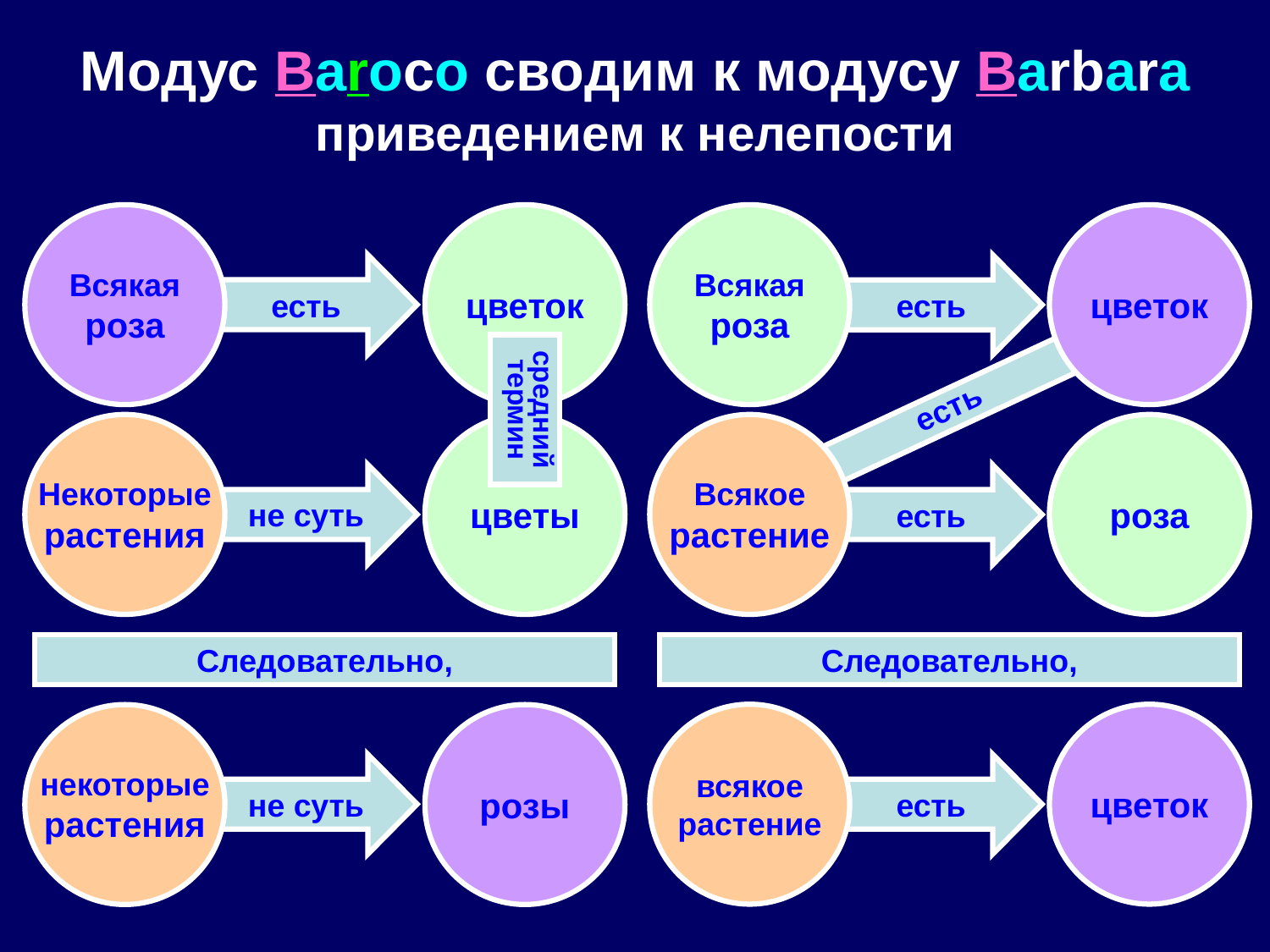

# Модус Baroco сводим к модусу Barbara приведением к нелепости
Всякая
роза
цветок
Всякая
роза
цветок
есть
есть
средний
термин
есть
Некоторые
растения
цветы
Всякое
растение
роза
не суть
есть
Следовательно,
Следовательно,
всякое
растение
цветок
некоторые
растения
розы
не суть
есть